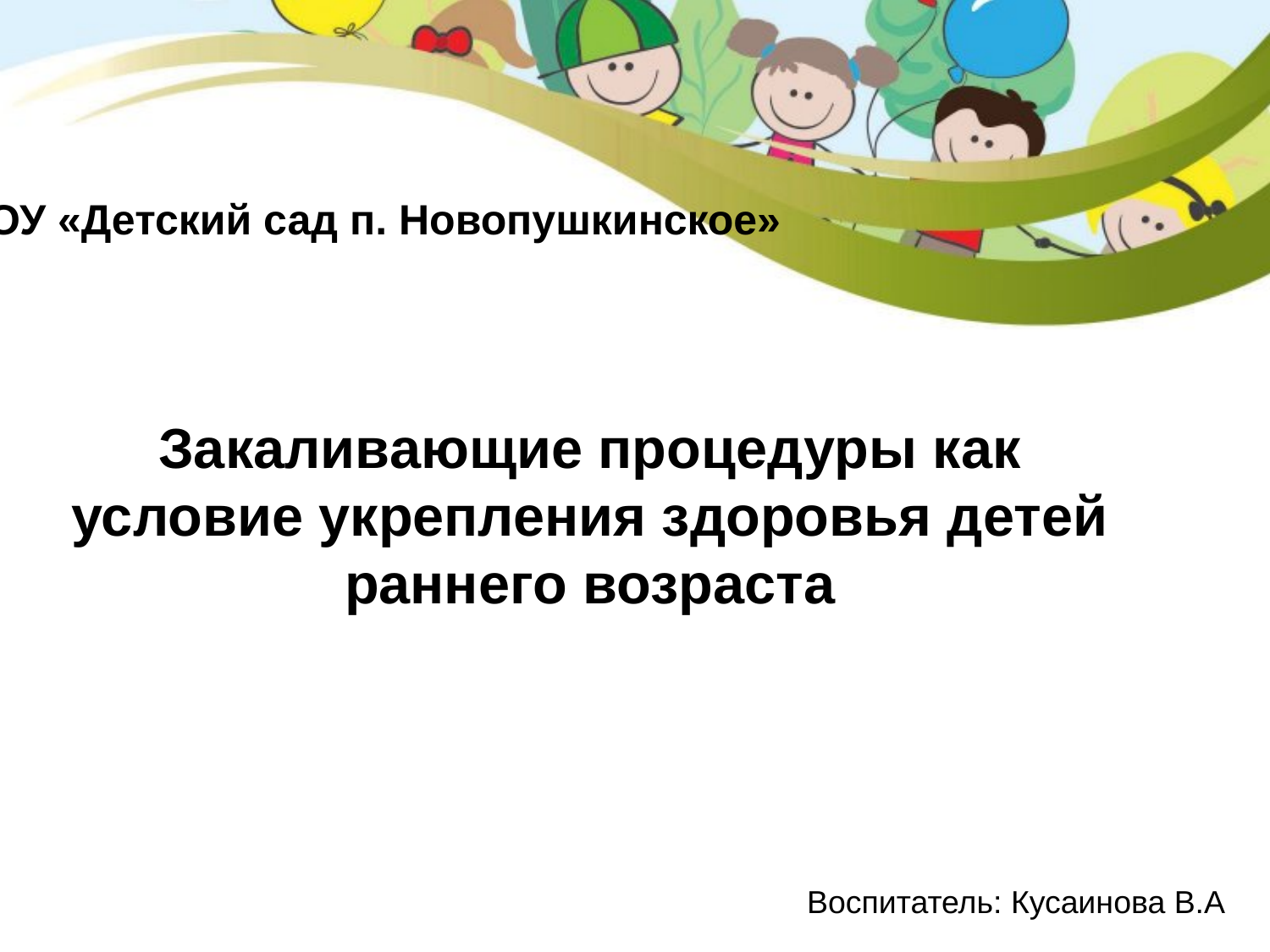

МДОУ «Детский сад п. Новопушкинское»
Закаливающие процедуры как условие укрепления здоровья детей раннего возраста
Воспитатель: Кусаинова В.А